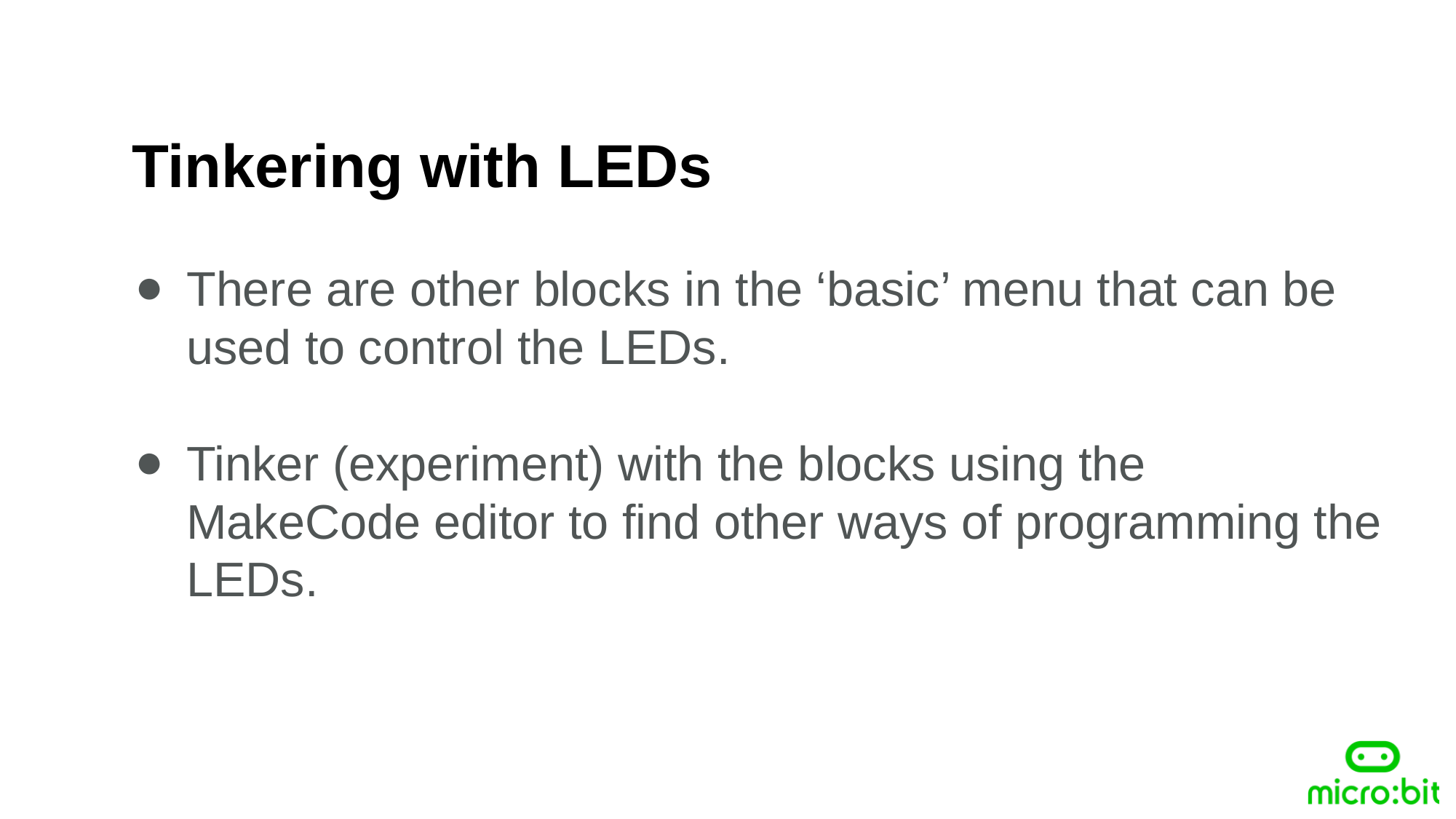

Tinkering with LEDs

There are other blocks in the ‘basic’ menu that can be used to control the LEDs.

Tinker (experiment) with the blocks using the MakeCode editor to find other ways of programming the LEDs.